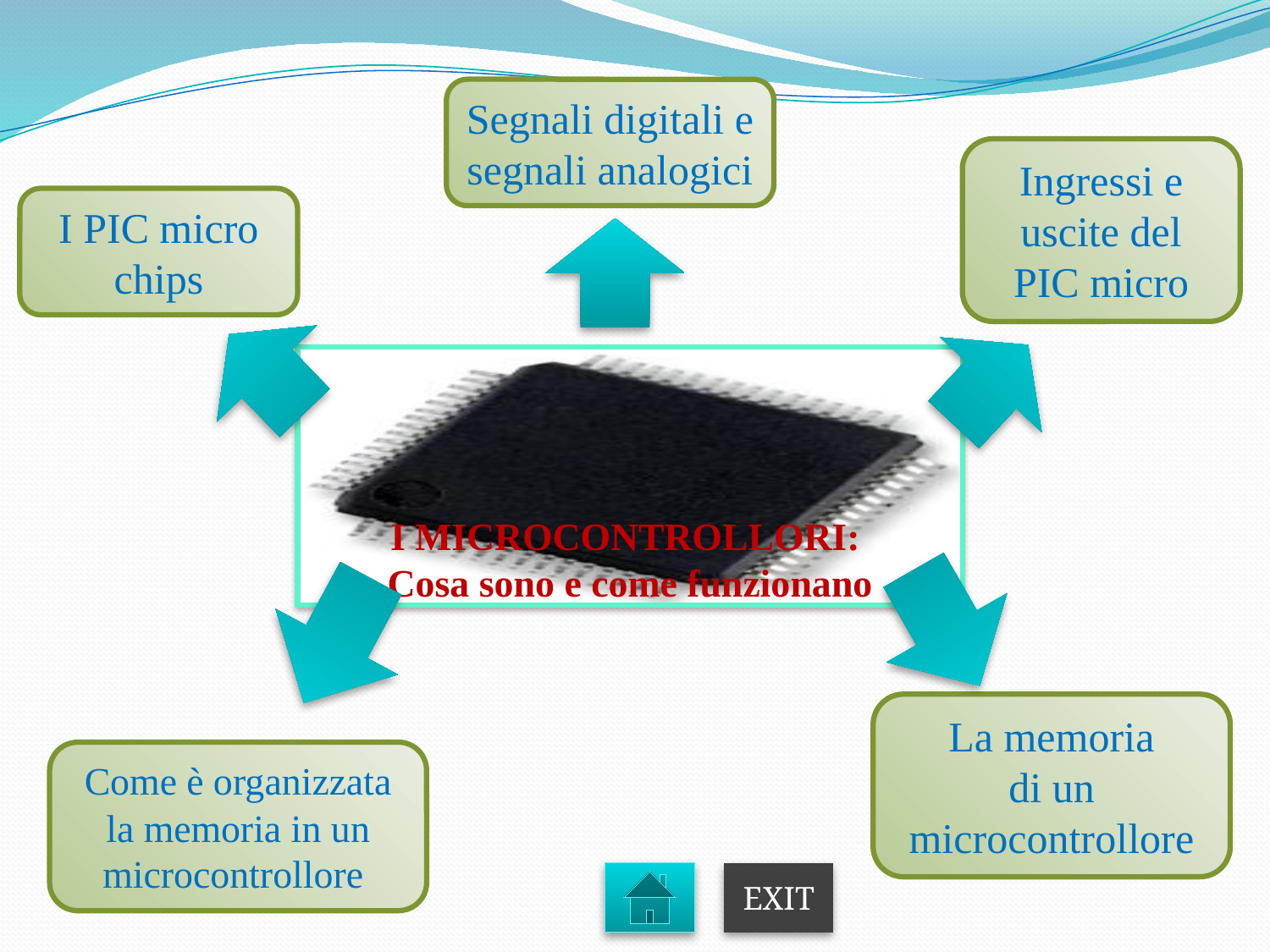

Segnali digitali e segnali analogici
Ingressi e uscite del PIC micro
I PIC micro chips

# I MICROCONTROLLORI: Cosa sono e come funzionano

La memoria
di un microcontrollore
Come è organizzata la memoria in un microcontrollore

EXIT